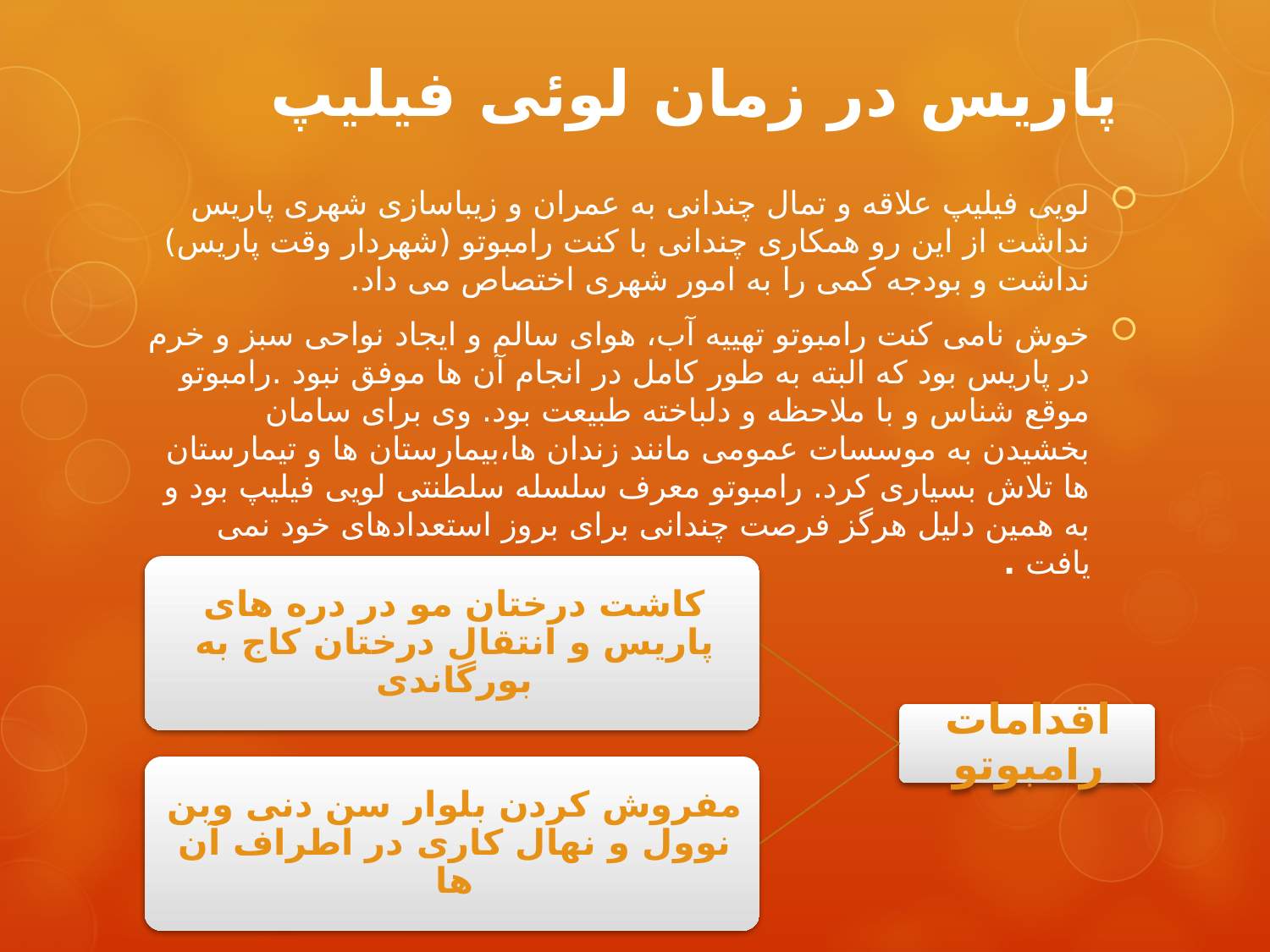

# پاریس در زمان لوئی فیلیپ
لویی فیلیپ علاقه و تمال چندانی به عمران و زیباسازی شهری پاریس نداشت از این رو همکاری چندانی با کنت رامبوتو (شهردار وقت پاریس) نداشت و بودجه کمی را به امور شهری اختصاص می داد.
خوش نامی کنت رامبوتو تهییه آب، هوای سالم و ایجاد نواحی سبز و خرم در پاریس بود که البته به طور کامل در انجام آن ها موفق نبود .رامبوتو موقع شناس و با ملاحظه و دلباخته طبیعت بود. وی برای سامان بخشیدن به موسسات عمومی مانند زندان ها،بیمارستان ها و تیمارستان ها تلاش بسیاری کرد. رامبوتو معرف سلسله سلطنتی لویی فیلیپ بود و به همین دلیل هرگز فرصت چندانی برای بروز استعدادهای خود نمی یافت .
اقدامات رامبوتو

کاشت درختان مو در دره های پاریس و انتقال درختان کاج به بورگاندی

مفروش کردن بلوار سن دنی وبن نوول و نهال کاری در اطراف آن ها